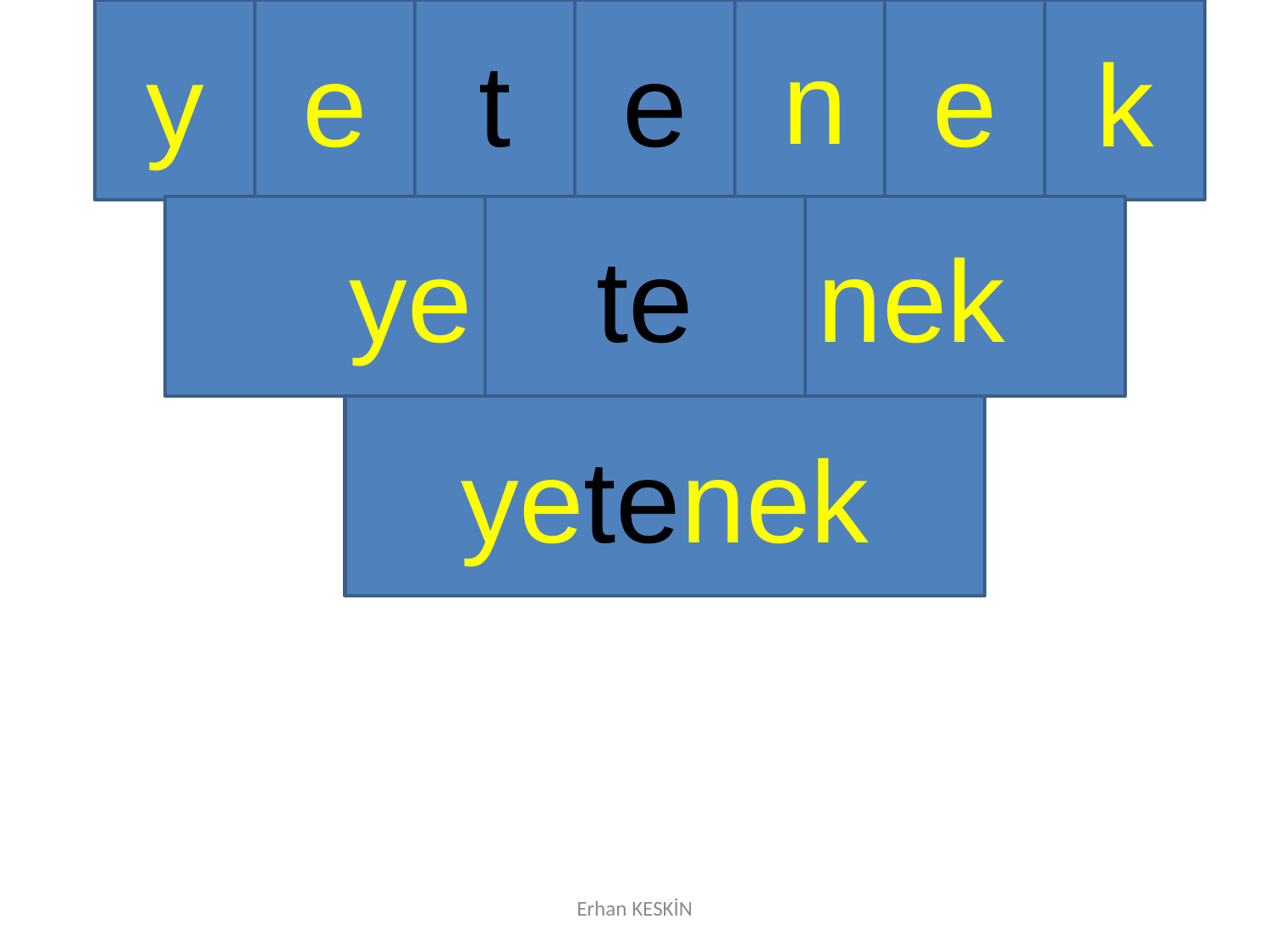

y
e
t
e
n
e
k
ye
te
nek
yetenek
Erhan KESKİN